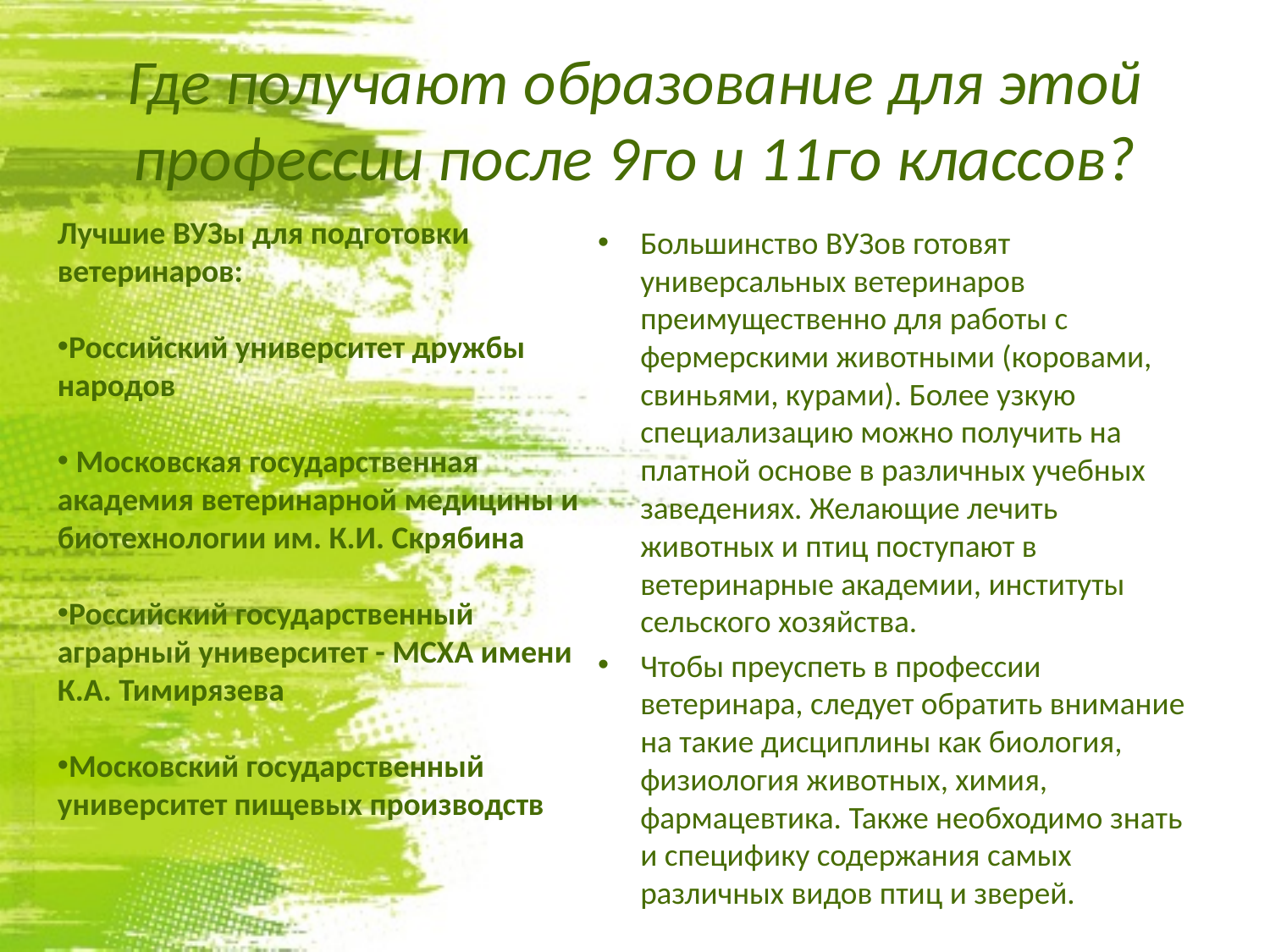

# Где получают образование для этой профессии после 9го и 11го классов?
Лучшие ВУЗы для подготовки ветеринаров:

Российский университет дружбы народов

 Московская государственная академия ветеринарной медицины и биотехнологии им. К.И. Скрябина

Российский государственный аграрный университет - МСХА имени К.А. Тимирязева

Московский государственный университет пищевых производств

Большинство ВУЗов готовят универсальных ветеринаров преимущественно для работы с фермерскими животными (коровами, свиньями, курами). Более узкую специализацию можно получить на платной основе в различных учебных заведениях. Желающие лечить животных и птиц поступают в ветеринарные академии, институты сельского хозяйства.
Чтобы преуспеть в профессии ветеринара, следует обратить внимание на такие дисциплины как биология, физиология животных, химия, фармацевтика. Также необходимо знать и специфику содержания самых различных видов птиц и зверей.